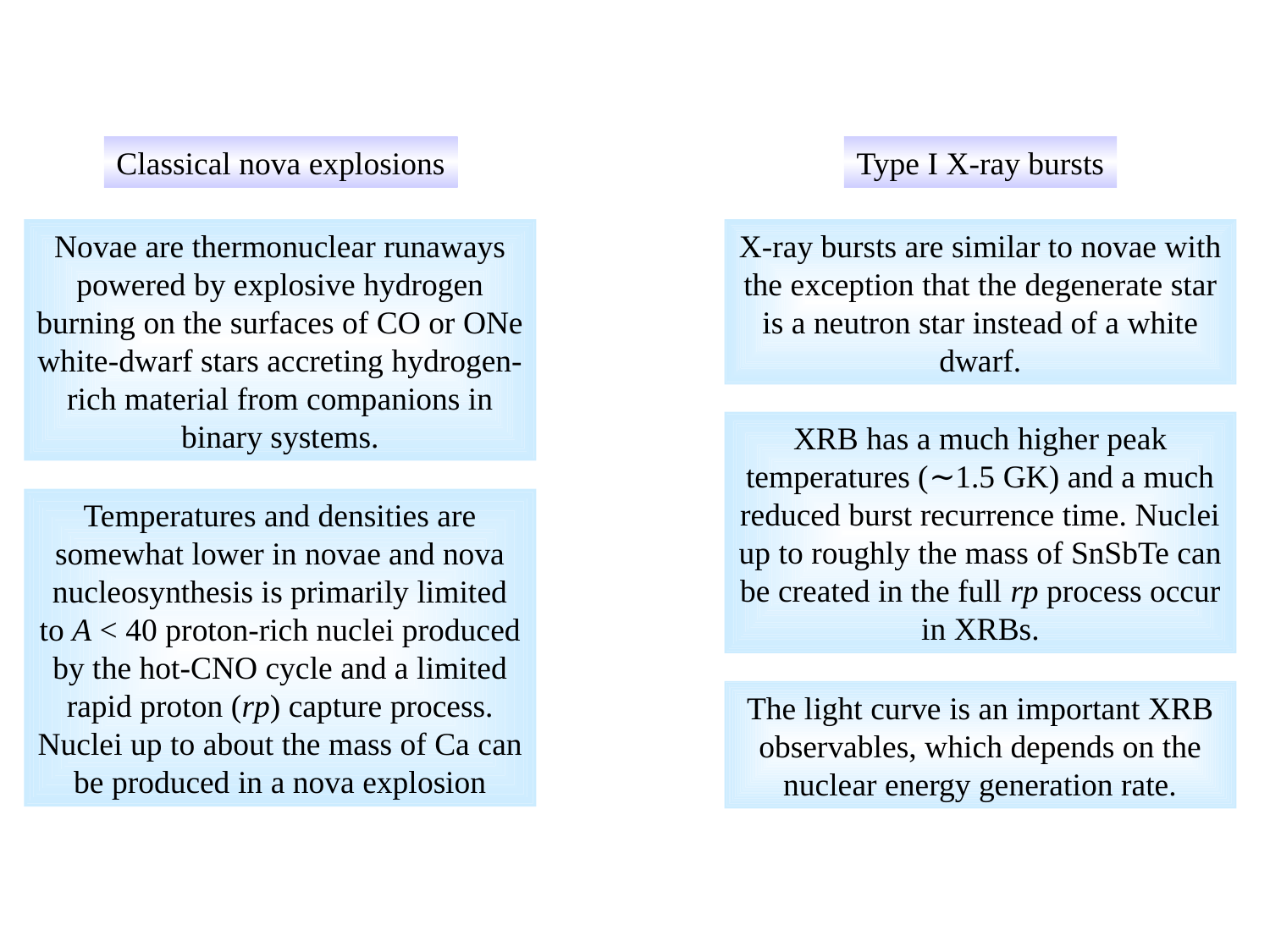

Astrophysical implications
Classical nova explosions
Type I X-ray bursts
Novae are thermonuclear runaways powered by explosive hydrogen burning on the surfaces of CO or ONe white-dwarf stars accreting hydrogen-rich material from companions in binary systems.
X-ray bursts are similar to novae with the exception that the degenerate star is a neutron star instead of a white dwarf.
XRB has a much higher peak temperatures (∼1.5 GK) and a much reduced burst recurrence time. Nuclei up to roughly the mass of SnSbTe can be created in the full rp process occur in XRBs.
Temperatures and densities are somewhat lower in novae and nova nucleosynthesis is primarily limited to A < 40 proton-rich nuclei produced by the hot-CNO cycle and a limited rapid proton (rp) capture process. Nuclei up to about the mass of Ca can be produced in a nova explosion
The light curve is an important XRB observables, which depends on the nuclear energy generation rate.